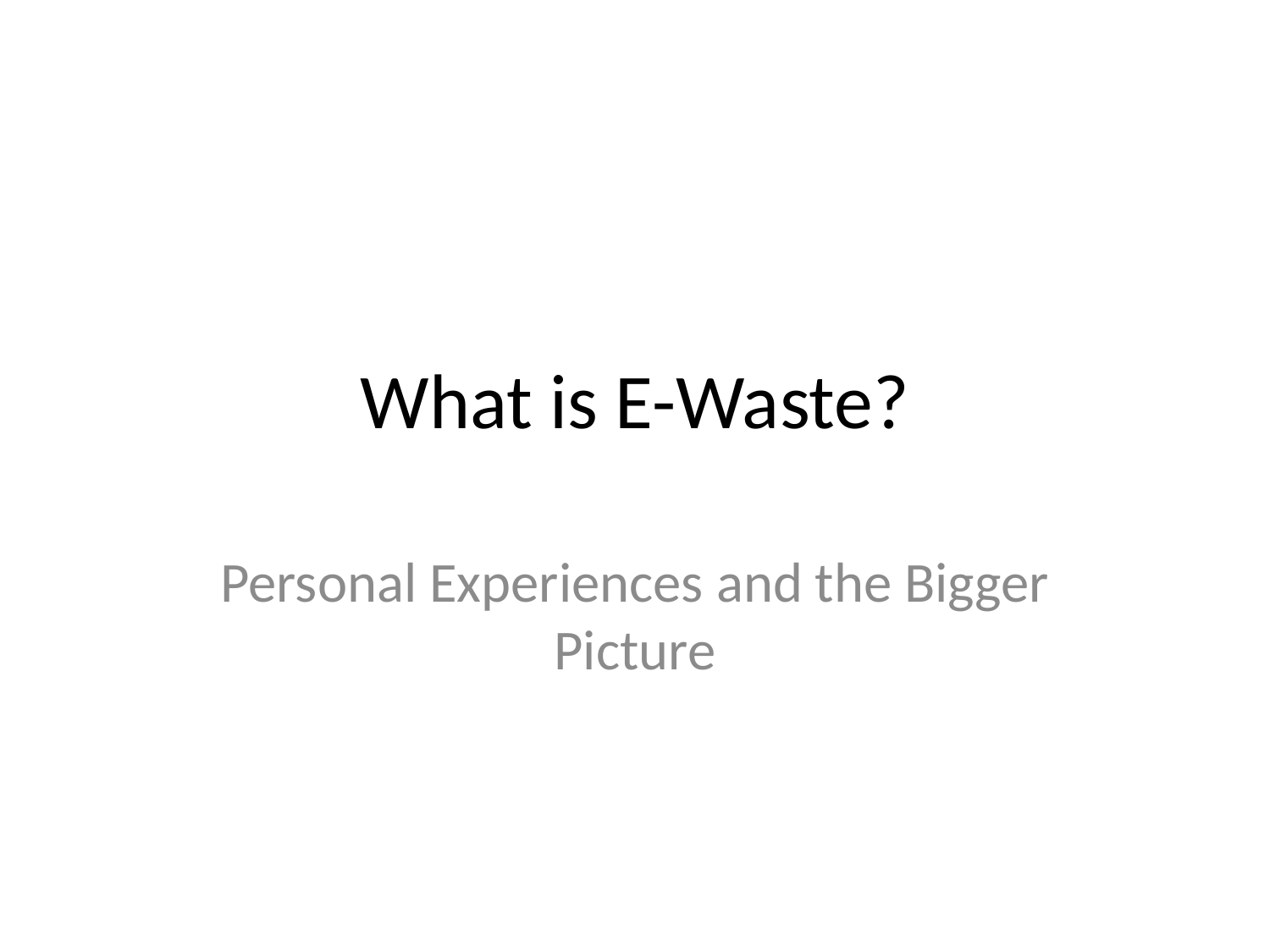

# What is E-Waste?
Personal Experiences and the Bigger Picture